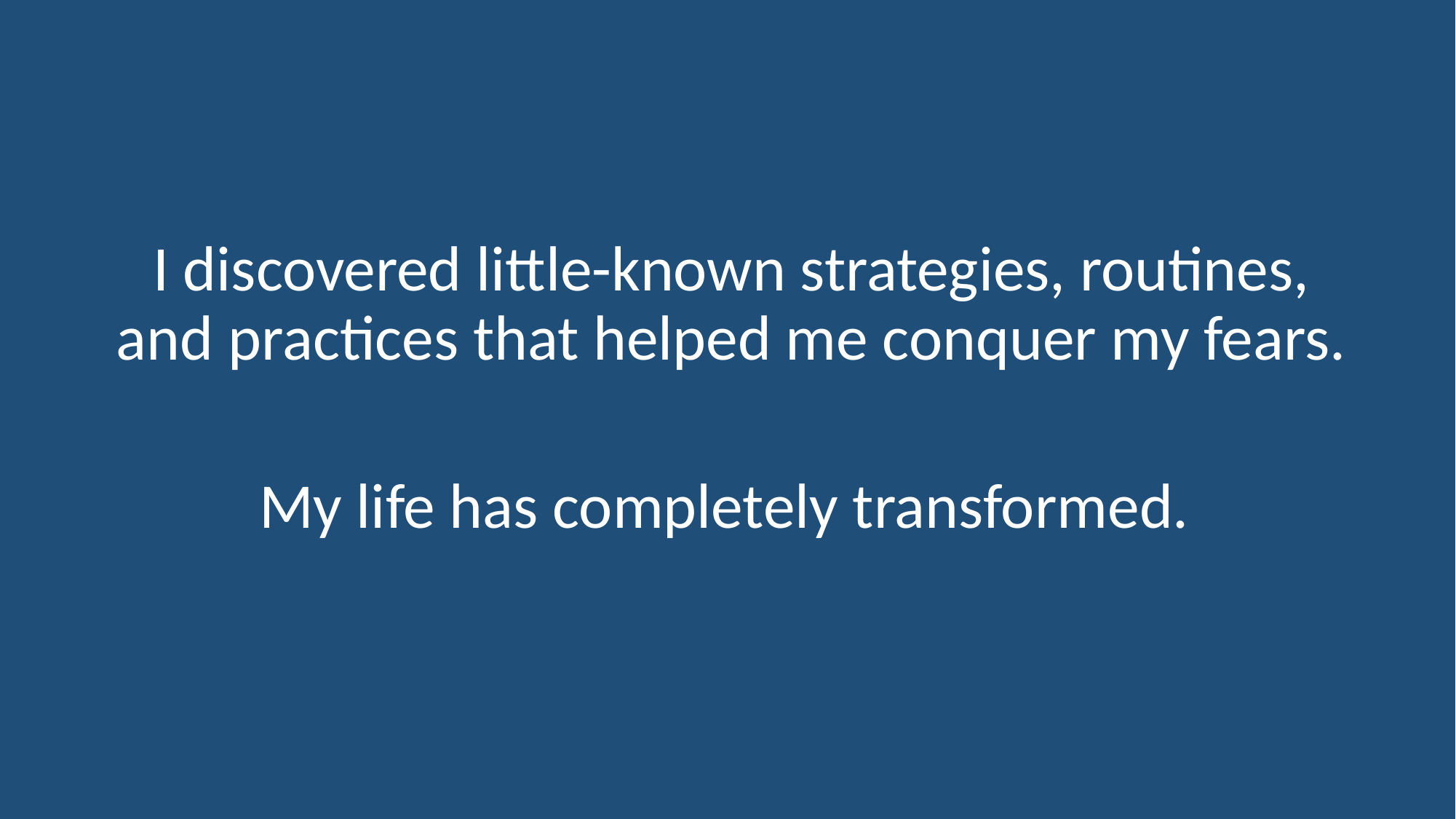

I discovered little-known strategies, routines, and practices that helped me conquer my fears.

My life has completely transformed.